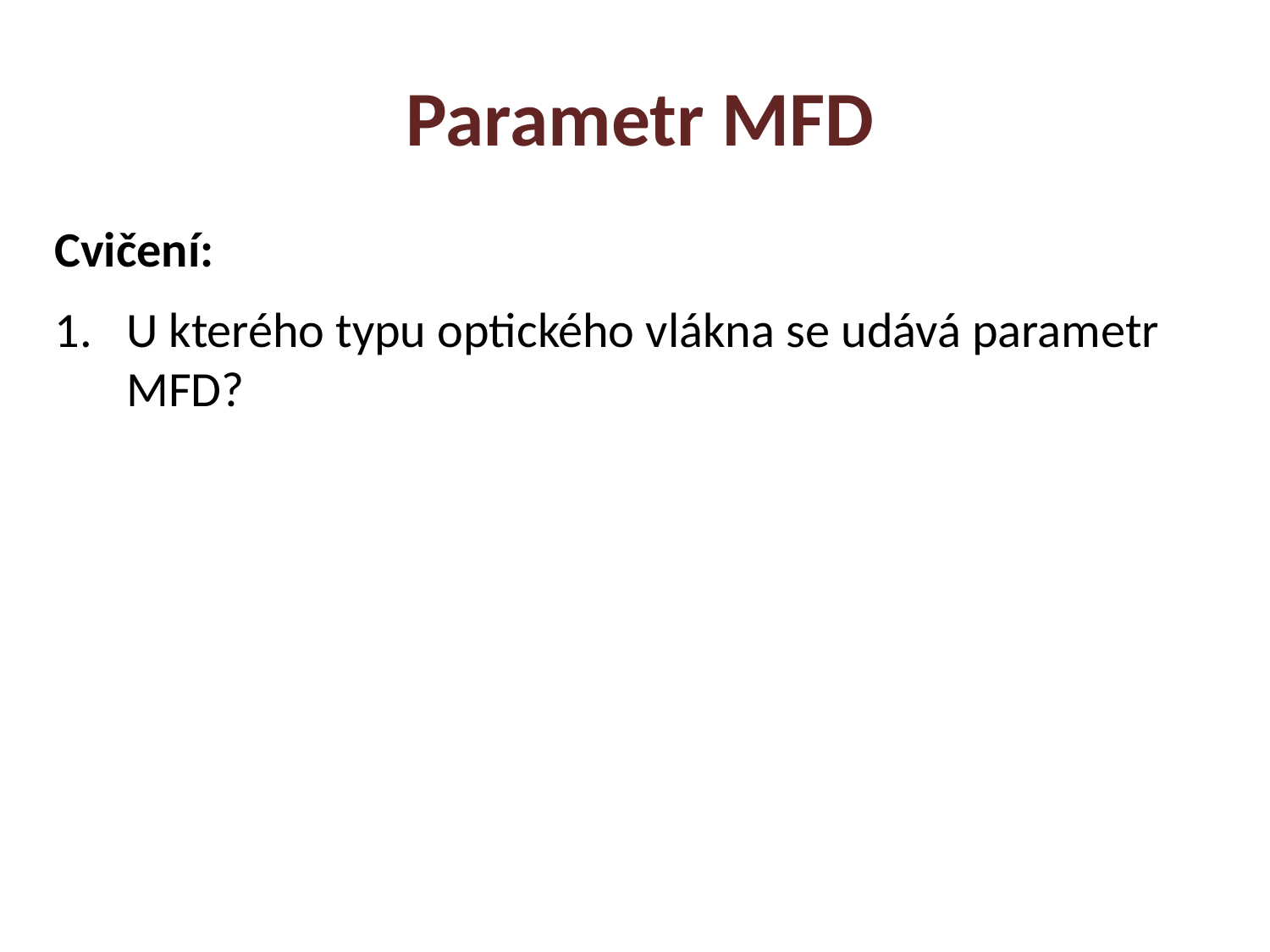

Parametr MFD
Cvičení:
U kterého typu optického vlákna se udává parametr MFD?